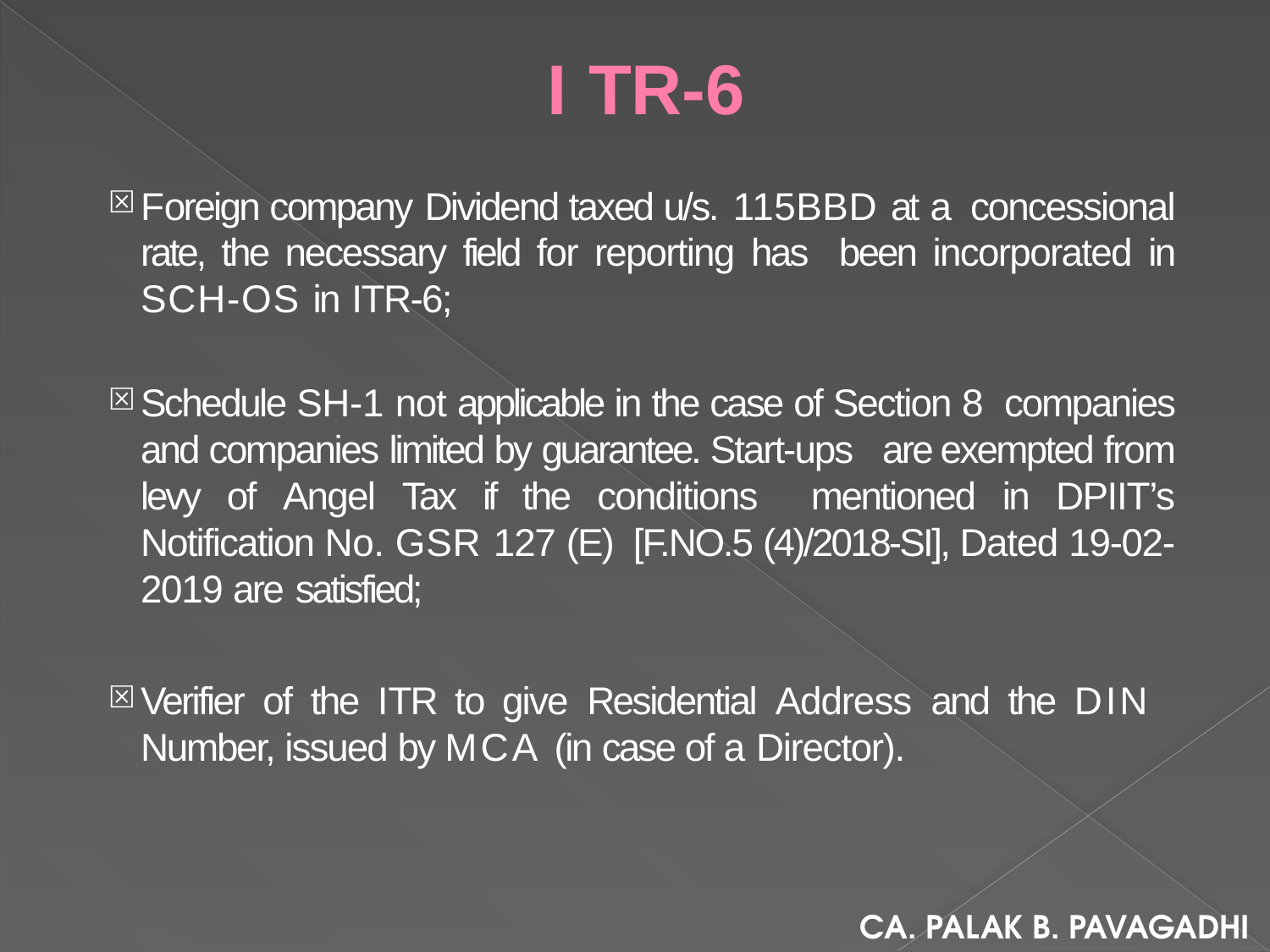

# I TR-6
Foreign company Dividend taxed u/s. 115BBD at a  concessional rate, the necessary field for reporting has  been incorporated in SCH-OS in ITR-6;

Schedule SH-1 not applicable in the case of Section 8  companies and companies limited by guarantee. Start-ups   are exempted from levy of Angel Tax if the conditions  mentioned in DPIIT’s Notification No. GSR 127 (E)  [F.NO.5 (4)/2018-SI], Dated 19-02-2019 are satisfied;

Verifier of the ITR to give Residential Address and the DIN  Number, issued by MCA (in case of a Director).
CA. PALAK B. PAVAGADHI